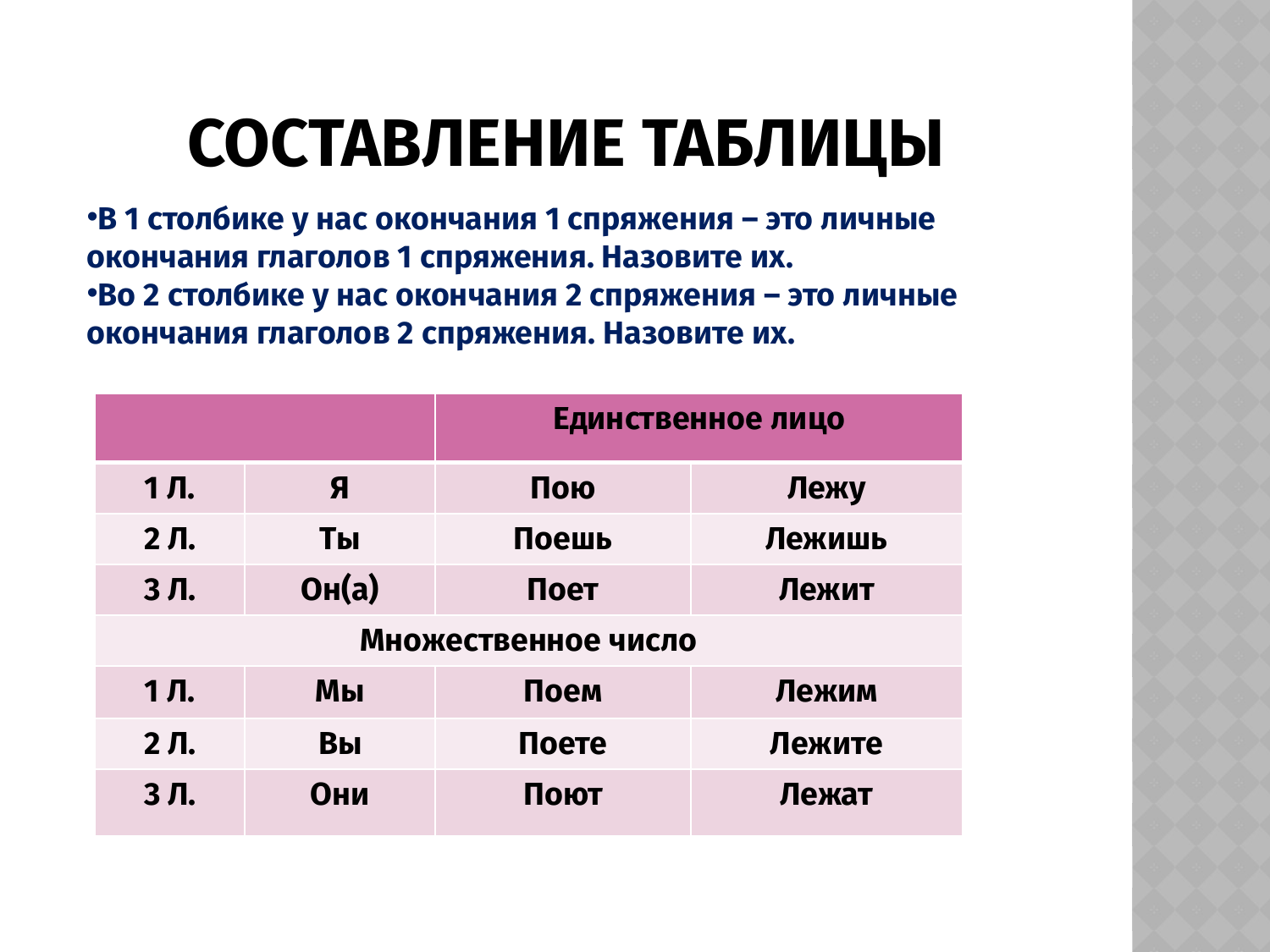

# Составление таблицы
В 1 столбике у нас окончания 1 спряжения – это личные окончания глаголов 1 спряжения. Назовите их.
Во 2 столбике у нас окончания 2 спряжения – это личные окончания глаголов 2 спряжения. Назовите их.
|  |  | Единственное лицо |  |
| --- | --- | --- | --- |
| 1 Л. | Я | Пою | Лежу |
| 2 Л. | Ты | Поешь | Лежишь |
| 3 Л. | Он(а) | Поет | Лежит |
| Множественное число |  |  |  |
| 1 Л. | Мы | Поем | Лежим |
| 2 Л. | Вы | Поете | Лежите |
| 3 Л. | Они | Поют | Лежат |